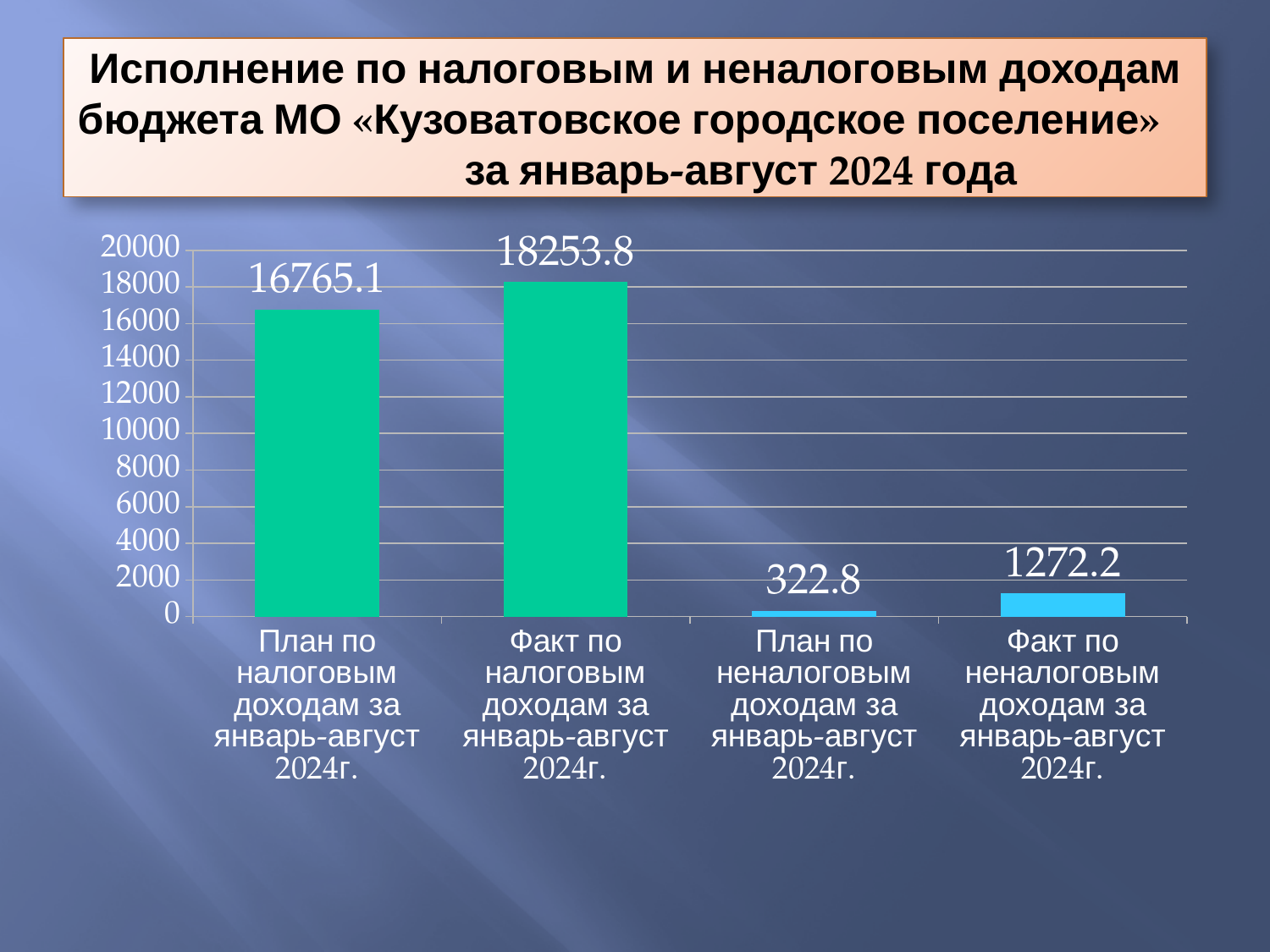

# Исполнение по налоговым и неналоговым доходам бюджета МО «Кузоватовское городское поселение»                        за январь-август 2024 года

### Chart

| Category | Столбец1 |
|---|---|
| План по налоговым доходам за январь-август 2024г. | 16765.1 |
| Факт по налоговым доходам за январь-август 2024г. | 18253.8 |
| План по неналоговым доходам за январь-август 2024г. | 322.8 |
| Факт по неналоговым доходам за январь-август 2024г. | 1272.2 |